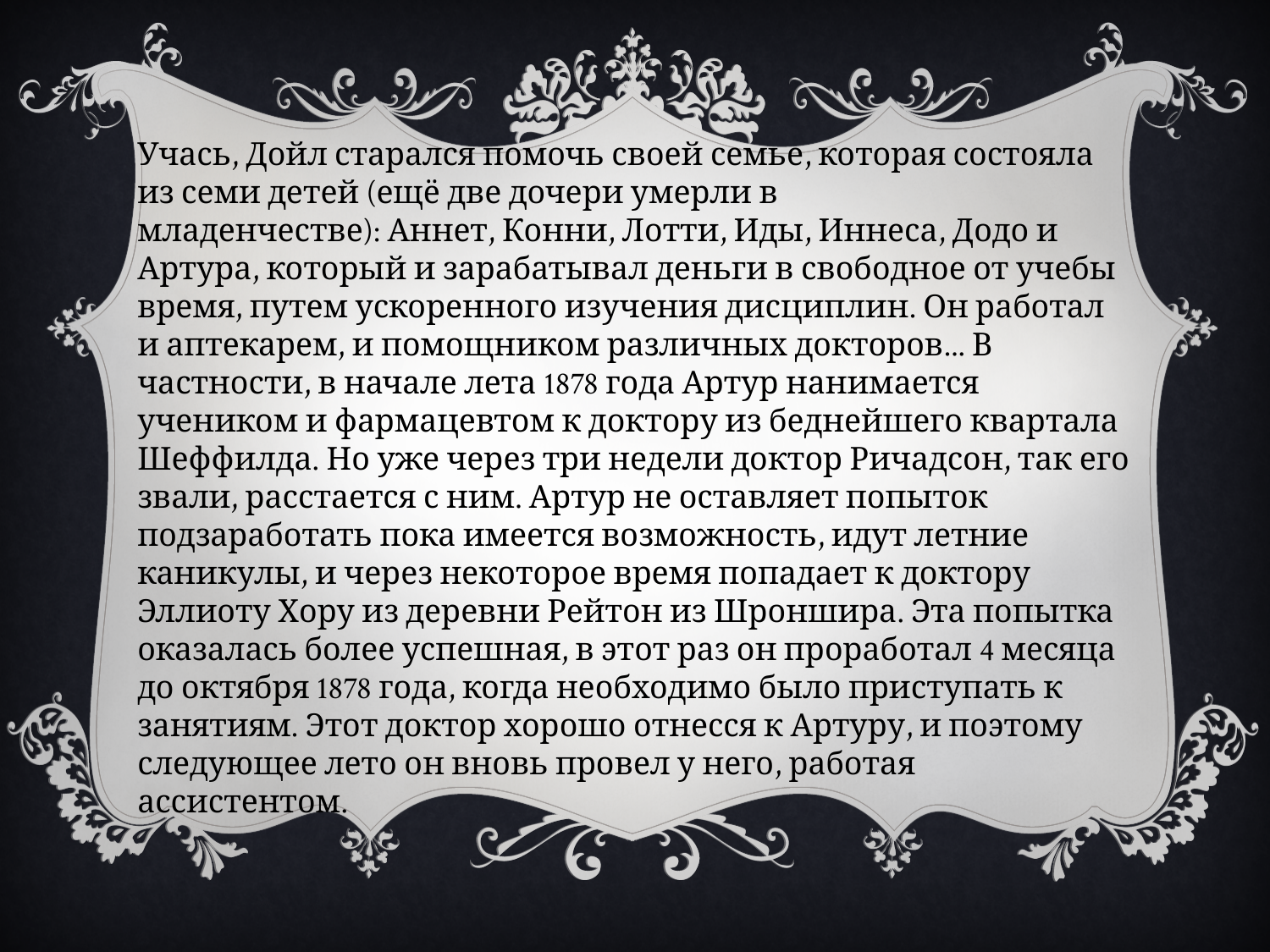

Учась, Дойл старался помочь своей семье, которая состояла из семи детей (ещё две дочери умерли в младенчестве): Аннет, Конни, Лотти, Иды, Иннеса, Додо и Артура, который и зарабатывал деньги в свободное от учебы время, путем ускоренного изучения дисциплин. Он работал и аптекарем, и помощником различных докторов... В частности, в начале лета 1878 года Артур нанимается учеником и фармацевтом к доктору из беднейшего квартала Шеффилда. Но уже через три недели доктор Ричадсон, так его звали, расстается с ним. Артур не оставляет попыток подзаработать пока имеется возможность, идут летние каникулы, и через некоторое время попадает к доктору Эллиоту Хору из деревни Рейтон из Шроншира. Эта попытка оказалась более успешная, в этот раз он проработал 4 месяца до октября 1878 года, когда необходимо было приступать к занятиям. Этот доктор хорошо отнесся к Артуру, и поэтому следующее лето он вновь провел у него, работая ассистентом.